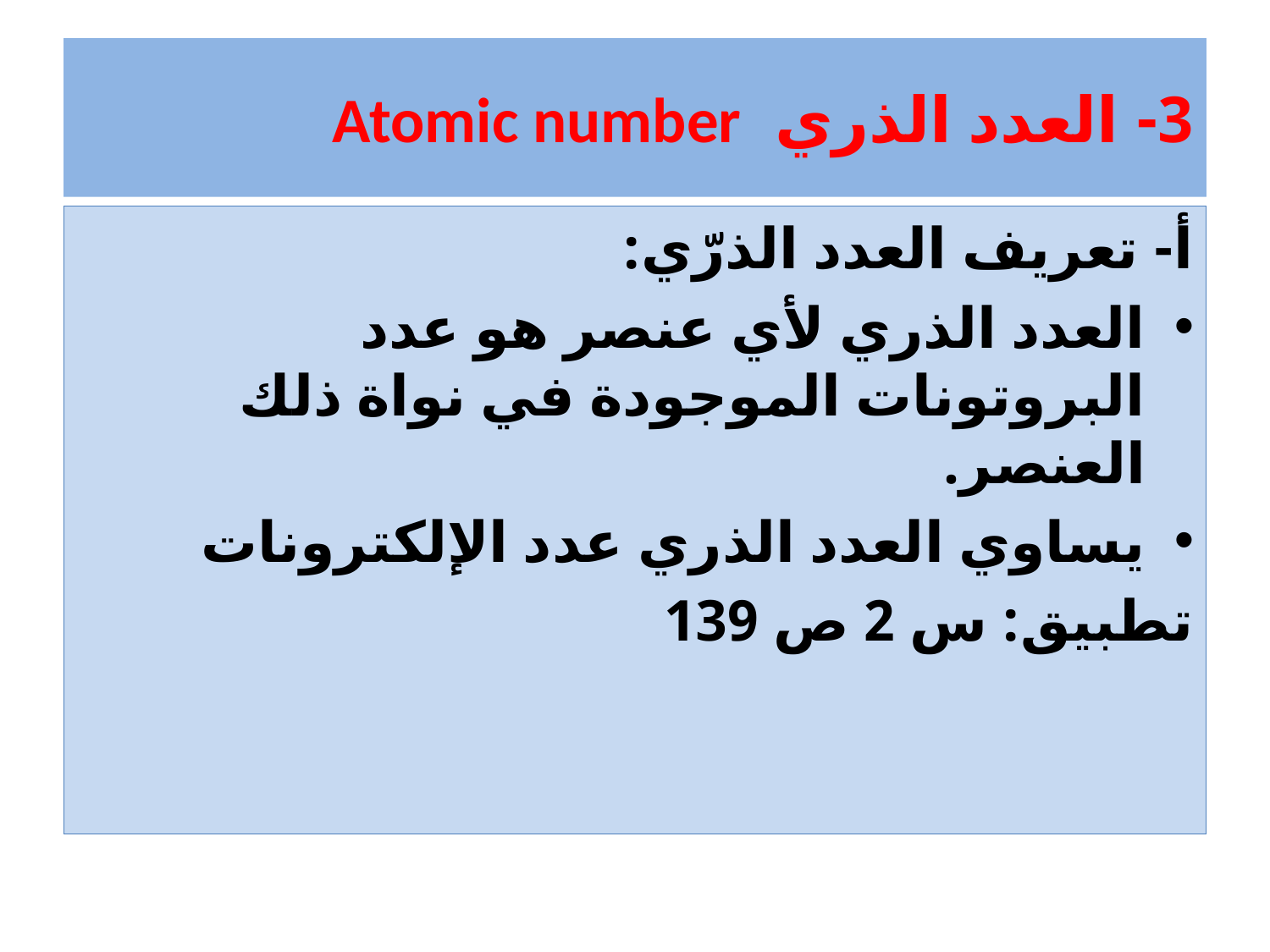

# 3- العدد الذري  Atomic number
أ- تعريف العدد الذرّي:
العدد الذري لأي عنصر هو عدد البروتونات الموجودة في نواة ذلك العنصر.
يساوي العدد الذري عدد الإلكترونات
تطبيق: س 2 ص 139